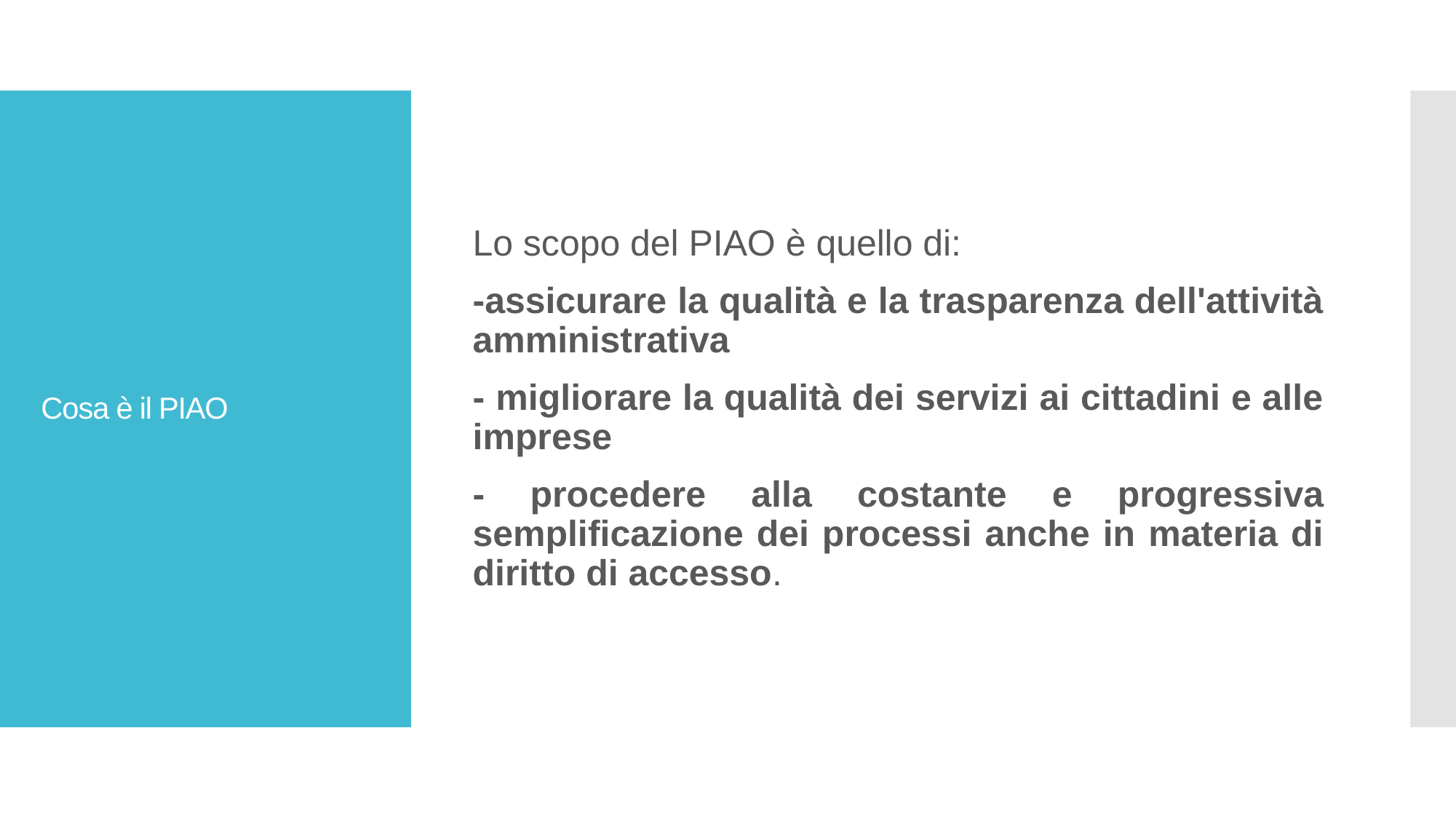

Lo scopo del PIAO è quello di:
-assicurare la qualità e la trasparenza dell'attività amministrativa
- migliorare la qualità dei servizi ai cittadini e alle imprese
- procedere alla costante e progressiva semplificazione dei processi anche in materia di diritto di accesso.
# Cosa è il PIAO